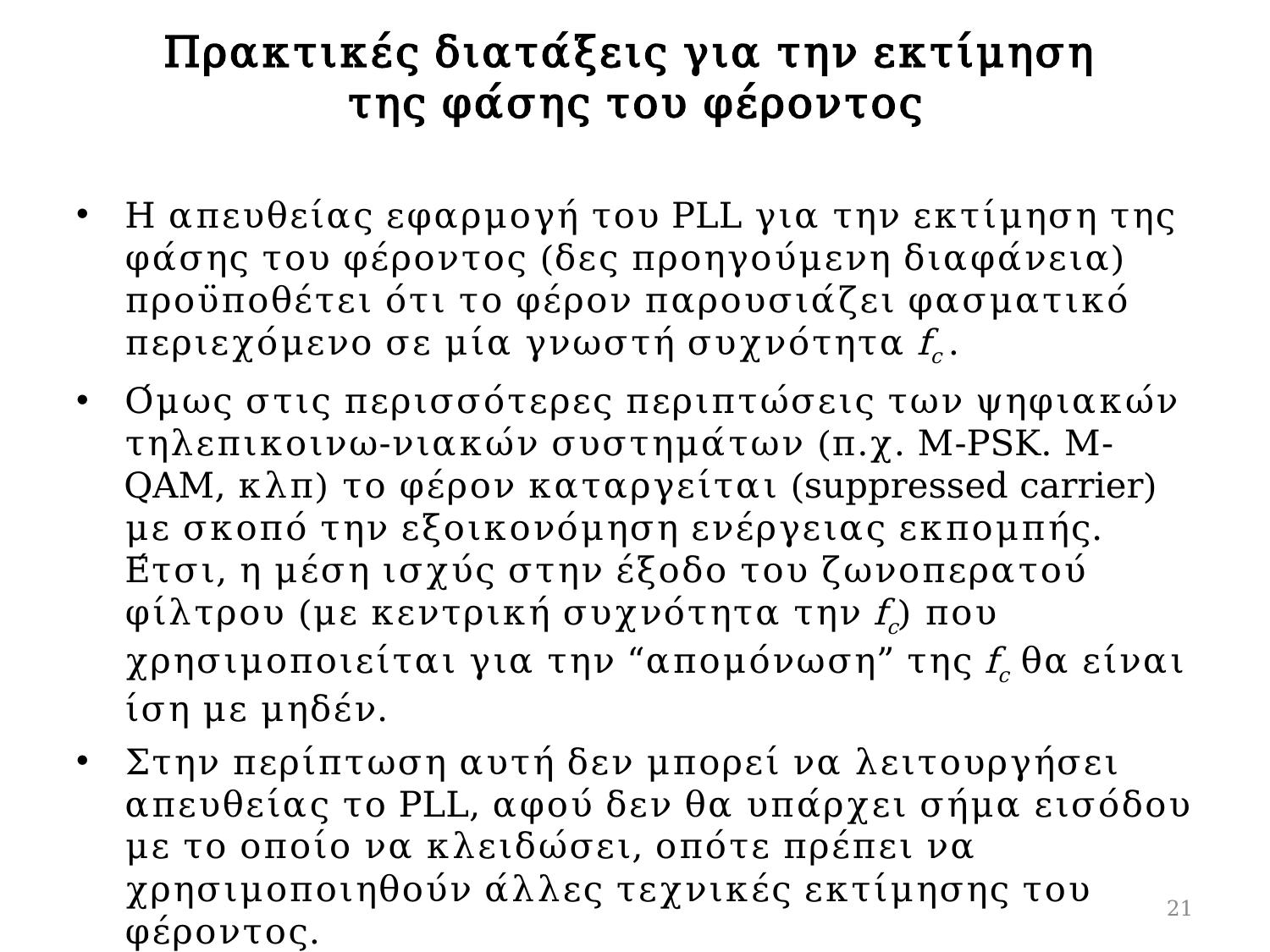

# Πρακτικές διατάξεις για την εκτίμηση της φάσης του φέροντος
Η απευθείας εφαρμογή του PLL για την εκτίμηση της φάσης του φέροντος (δες προηγούμενη διαφάνεια) προϋποθέτει ότι το φέρον παρουσιάζει φασματικό περιεχόμενο σε μία γνωστή συχνότητα fc .
Όμως στις περισσότερες περιπτώσεις των ψηφιακών τηλεπικοινω-νιακών συστημάτων (π.χ. Μ-PSK. Μ-QAM, κλπ) το φέρον καταργείται (suppressed carrier) με σκοπό την εξοικονόμηση ενέργειας εκπομπής. Έτσι, η μέση ισχύς στην έξοδο του ζωνοπερατού φίλτρου (με κεντρική συχνότητα την fc) που χρησιμοποιείται για την “απομόνωση” της fc θα είναι ίση με μηδέν.
Στην περίπτωση αυτή δεν μπορεί να λειτουργήσει απευθείας το PLL, αφού δεν θα υπάρχει σήμα εισόδου με το οποίο να κλειδώσει, οπότε πρέπει να χρησιμοποιηθούν άλλες τεχνικές εκτίμησης του φέροντος.
Στη συνέχεια παρουσιάζονται οι περισσότερο γνωστές από αυτές:
Ο Βρόχος τετραγωνισμού
Ο Βρόχος Costas
21